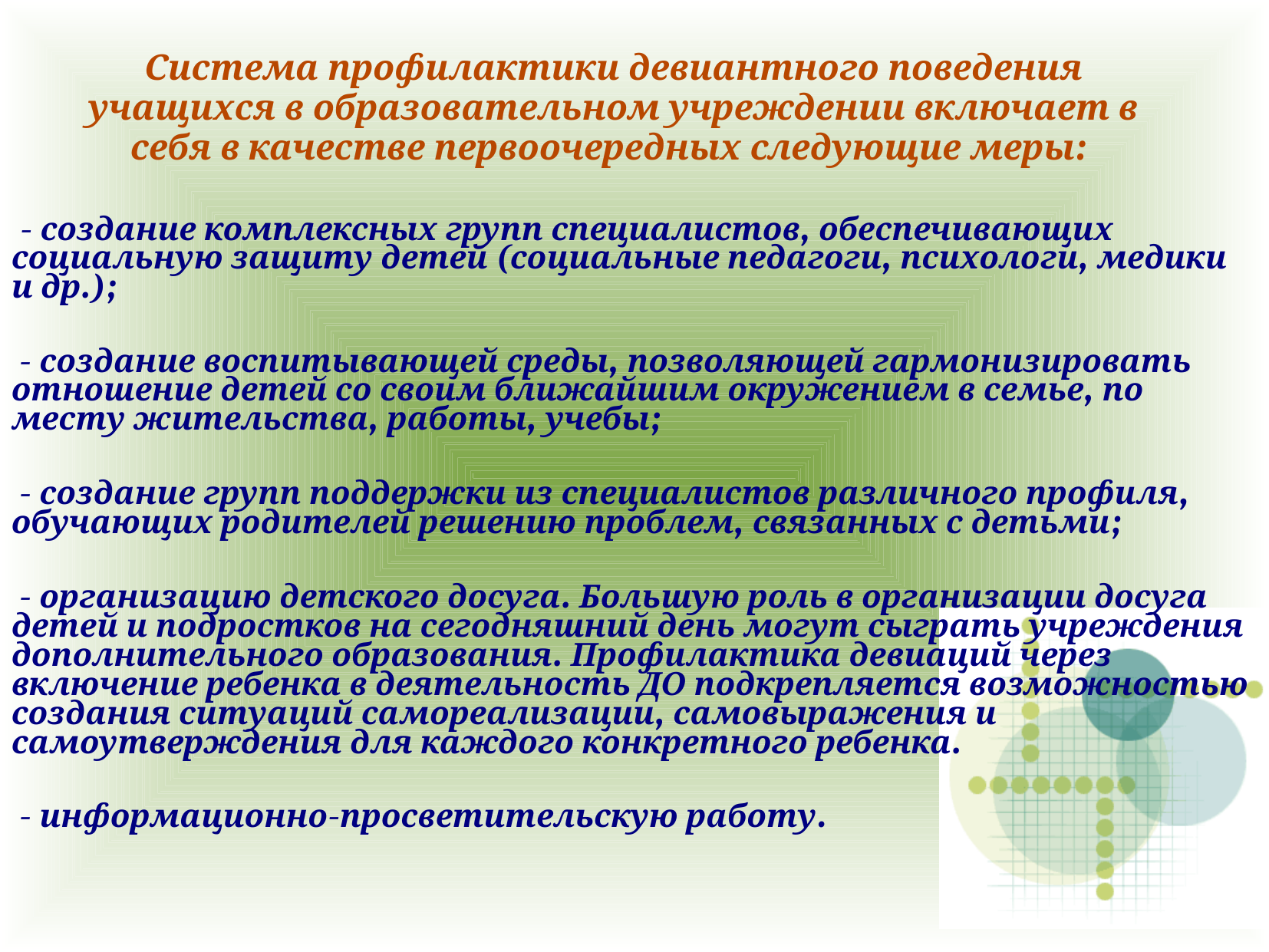

# Система профилактики девиантного поведения учащихся в образовательном учреждении включает в себя в качестве первоочередных следующие меры:
 - создание комплексных групп специалистов, обеспечивающих социальную защиту детей (социальные педагоги, психологи, медики и др.);

 - создание воспитывающей среды, позволяющей гармонизировать отношение детей со своим ближайшим окружением в семье, по месту жительства, работы, учебы;

 - создание групп поддержки из специалистов различного профиля, обучающих родителей решению проблем, связанных с детьми;

 - организацию детского досуга. Большую роль в организации досуга детей и подростков на сегодняшний день могут сыграть учреждения дополнительного образования. Профилактика девиаций через включение ребенка в деятельность ДО подкрепляется возможностью создания ситуаций самореализации, самовыражения и самоутверждения для каждого конкретного ребенка.

 - информационно-просветительскую работу.